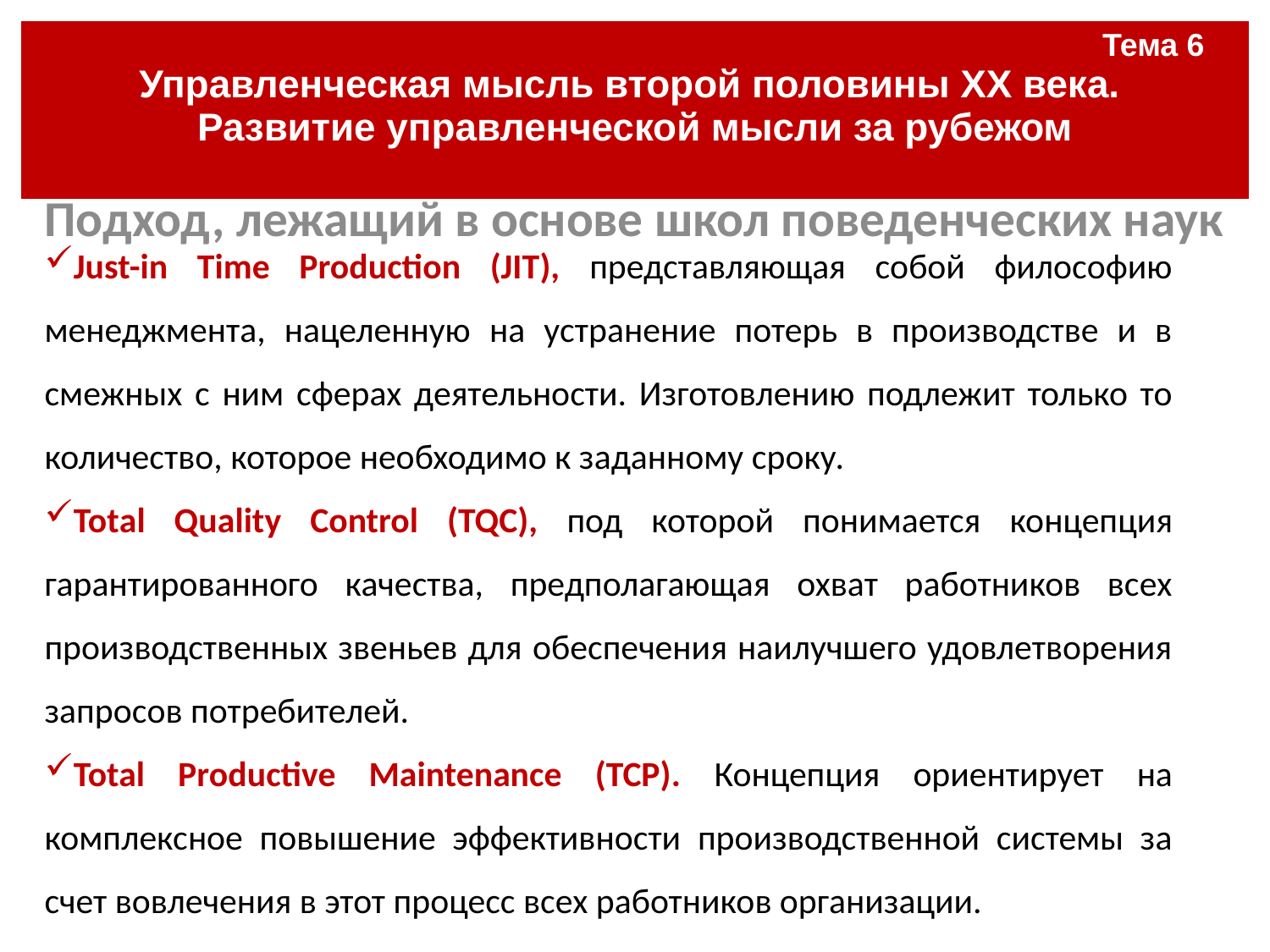

| Тема 6 Управленческая мысль второй половины ХХ века. Развитие управленческой мысли за рубежом |
| --- |
#
Подход, лежащий в основе школ поведенческих наук

Just-in Time Production (JIT), представляющая собой философию менеджмента, нацеленную на устранение потерь в производстве и в смежных с ним сферах деятельности. Изготовлению подлежит только то количество, которое необходимо к заданному сроку.
Тоtаl Quality Control (TQC), под которой понимается концепция гарантированного качества, предполагающая охват работников всех производственных звеньев для обеспечения наилучшего удовлетворения запросов потребителей.
Total Productive Maintenance (TCP). Концепция ориентирует на комплексное повышение эффективности производственной системы за счет вовлечения в этот процесс всех работников организации.